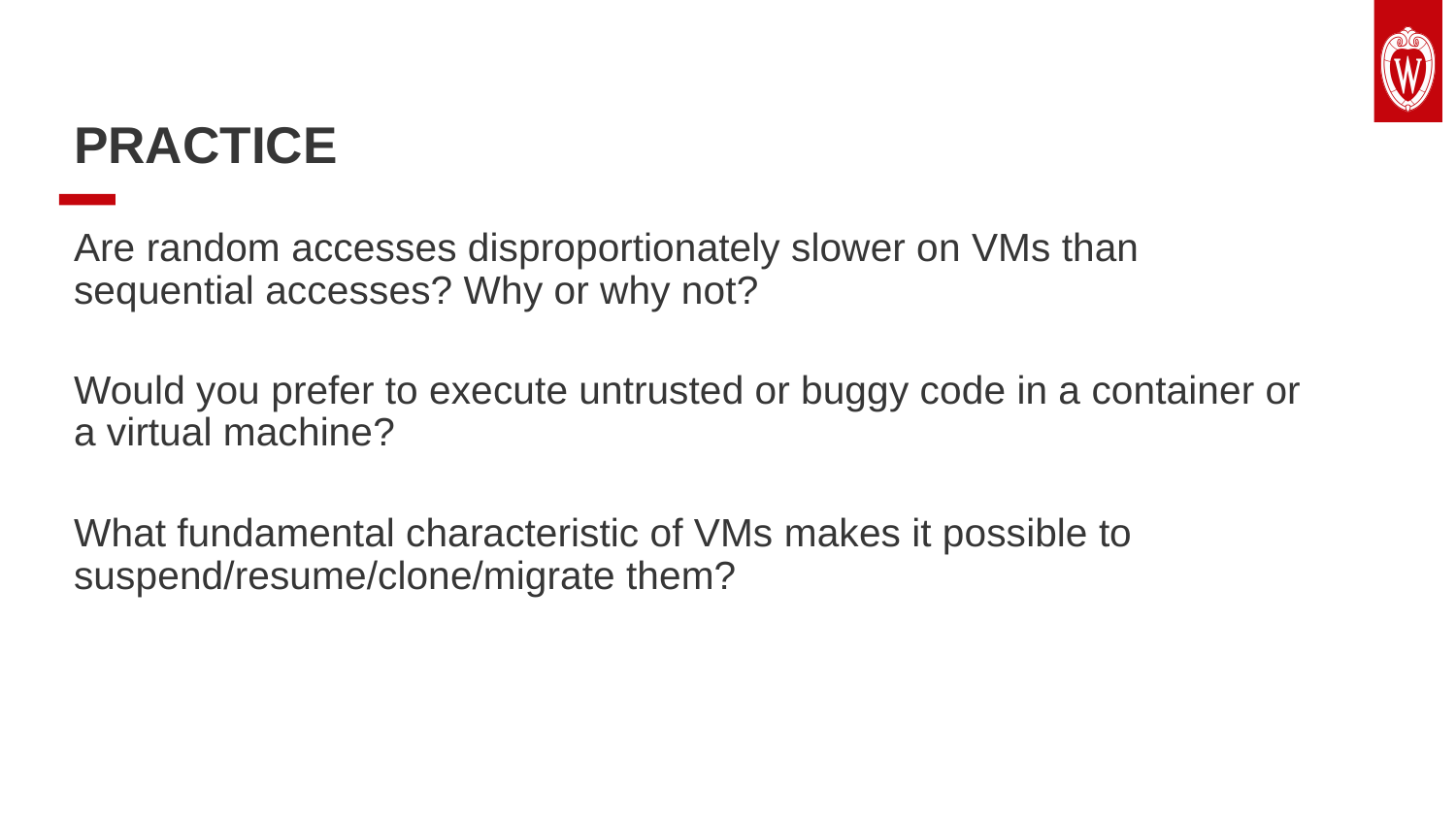

PRACTICE
Are random accesses disproportionately slower on VMs than sequential accesses? Why or why not?

Would you prefer to execute untrusted or buggy code in a container or a virtual machine?

What fundamental characteristic of VMs makes it possible to suspend/resume/clone/migrate them?